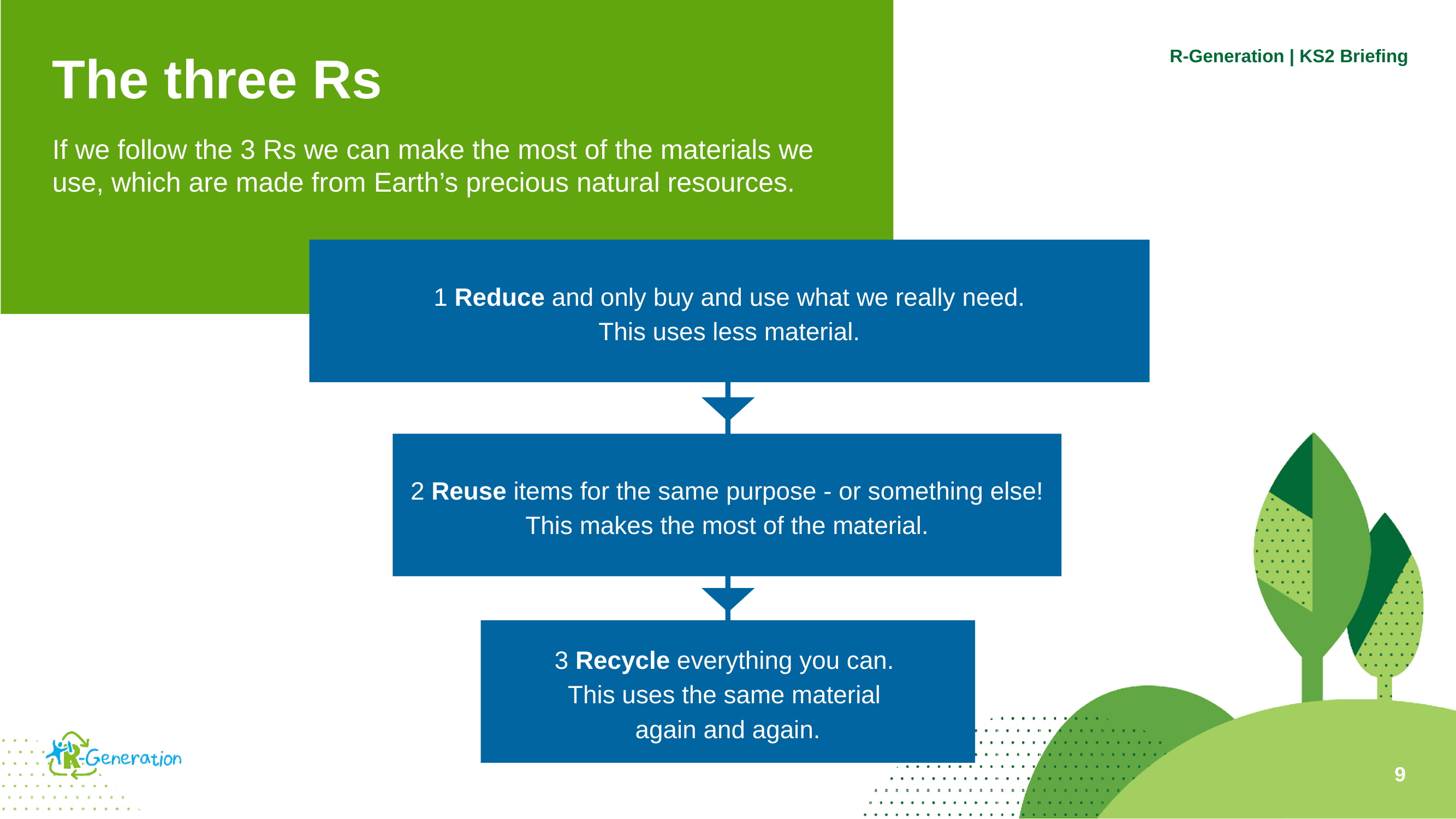

The three Rs
If we follow the 3 Rs we can make the most of the materials we
use, which are made from Earth’s precious natural resources.
R-Generation | KS2 Briefing
1 Reduce and only buy and use what we really need.
This uses less material.

2 Reuse items for the same purpose - or something else!
This makes the most of the material.

3 Recycle everything you can.
This uses the same material
again and again.
9